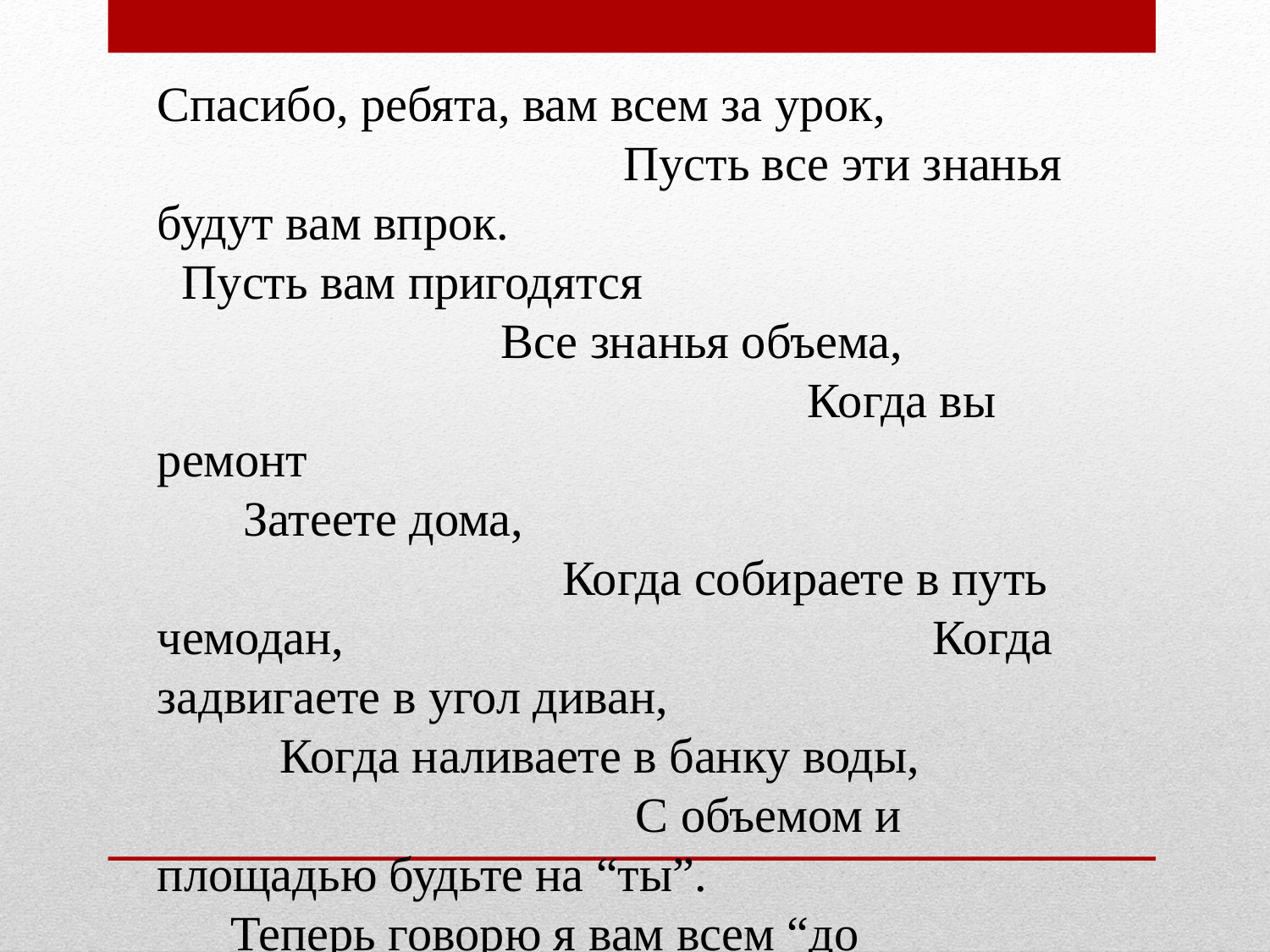

Спасибо, ребята, вам всем за урок,                                                       Пусть все эти знанья будут вам впрок.                                                 Пусть вам пригодятся                                                                Все знанья объема,                                                                    Когда вы ремонт                                                                       Затеете дома,                                                                               Когда собираете в путь чемодан,                                                Когда задвигаете в угол диван,                                            Когда наливаете в банку воды,                                                     С объемом и площадью будьте на “ты”.                                     Теперь говорю я вам всем “до свидания”,                                                   Окончен урок. Благодарю за вниманье.